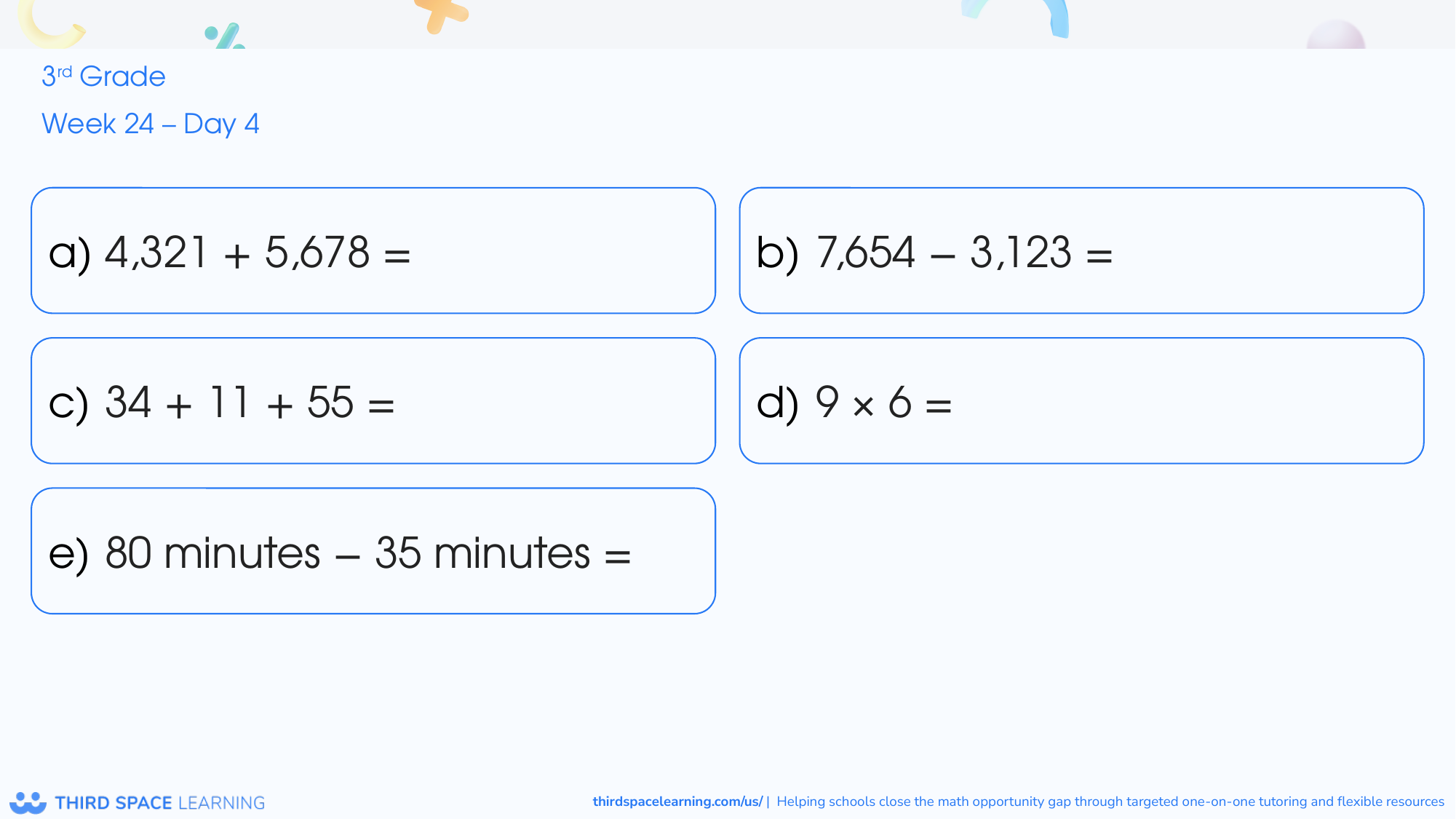

3rd Grade
Week 24 – Day 4
4,321 + 5,678 =
7,654 − 3,123 =
34 + 11 + 55 =
9 × 6 =
80 minutes − 35 minutes =